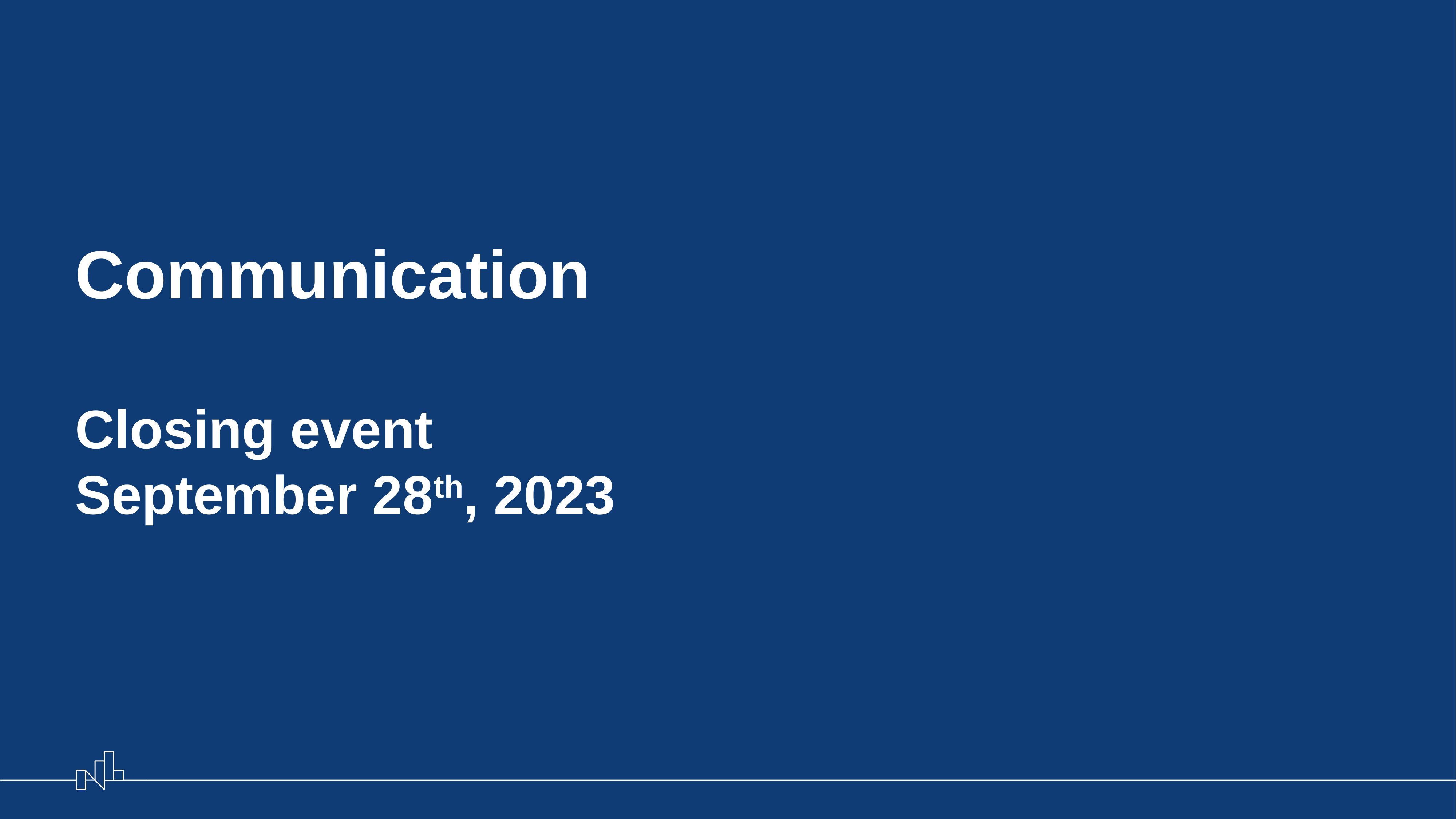

# Communication Closing event September 28th, 2023